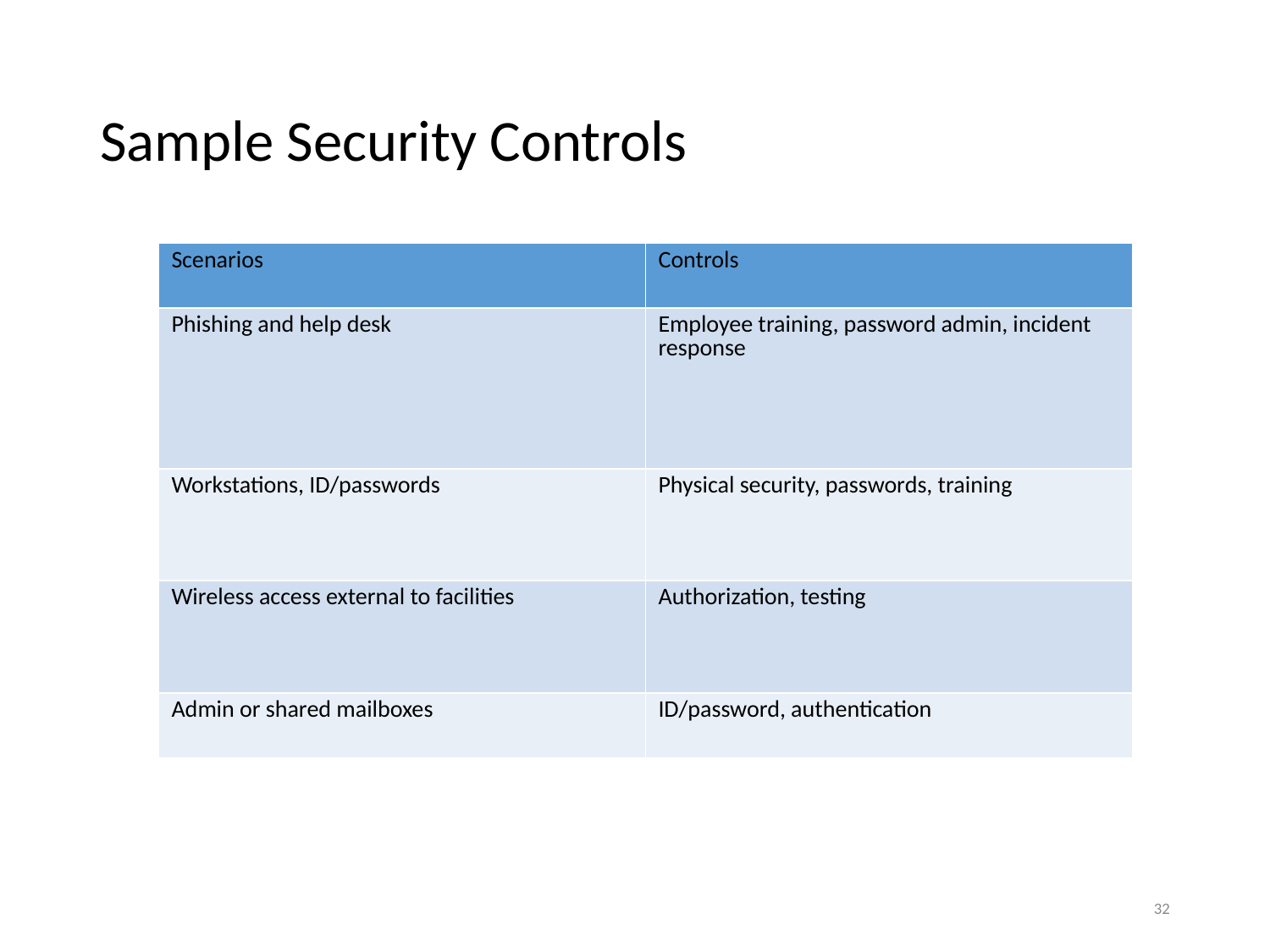

# Sample Security Controls
| Scenarios | Controls |
| --- | --- |
| Phishing and help desk | Employee training, password admin, incident response |
| Workstations, ID/passwords | Physical security, passwords, training |
| Wireless access external to facilities | Authorization, testing |
| Admin or shared mailboxes | ID/password, authentication |
32